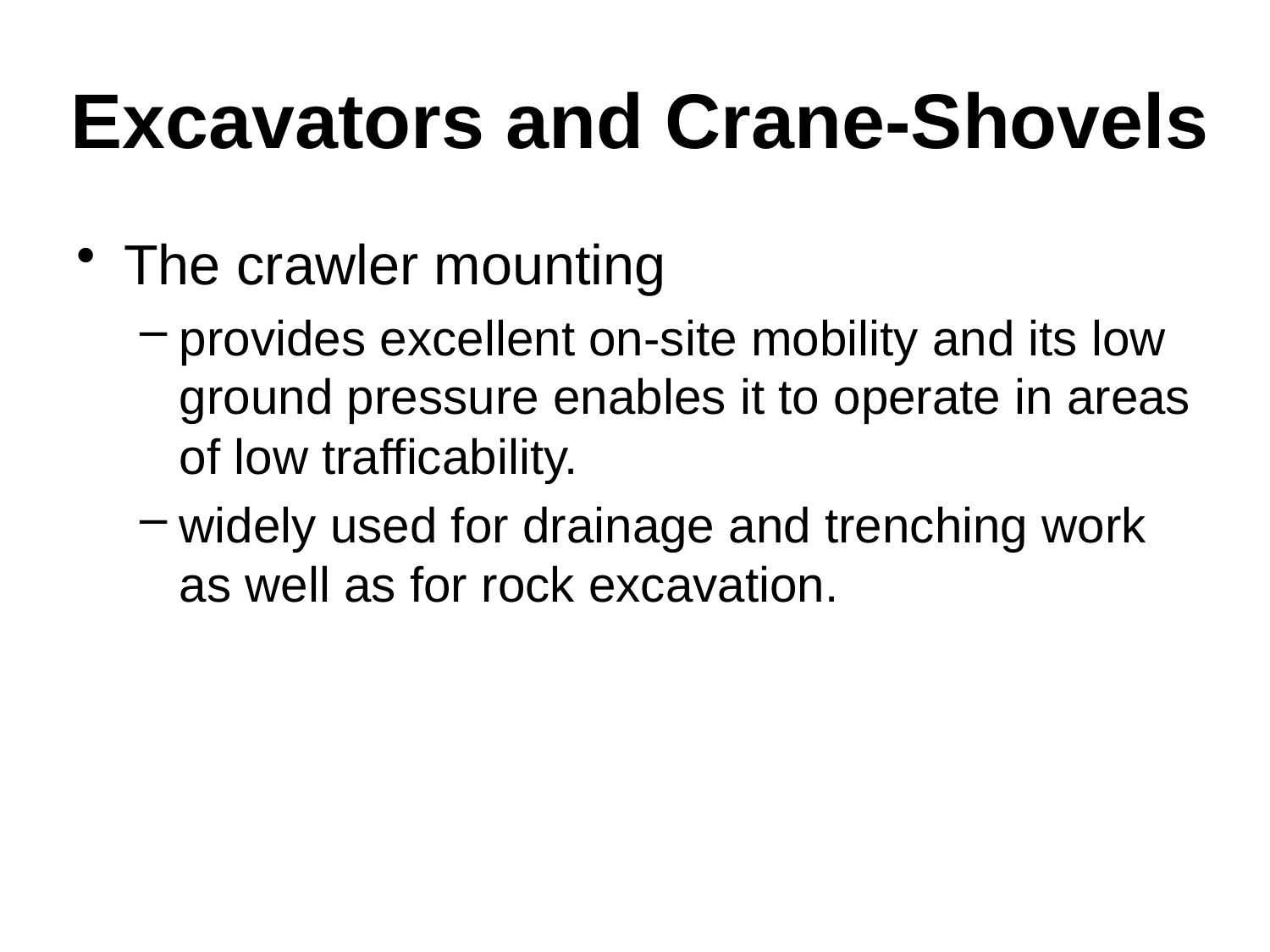

# Excavators and Crane-Shovels
The crawler mounting
provides excellent on-site mobility and its low ground pressure enables it to operate in areas of low trafficability.
widely used for drainage and trenching work as well as for rock excavation.